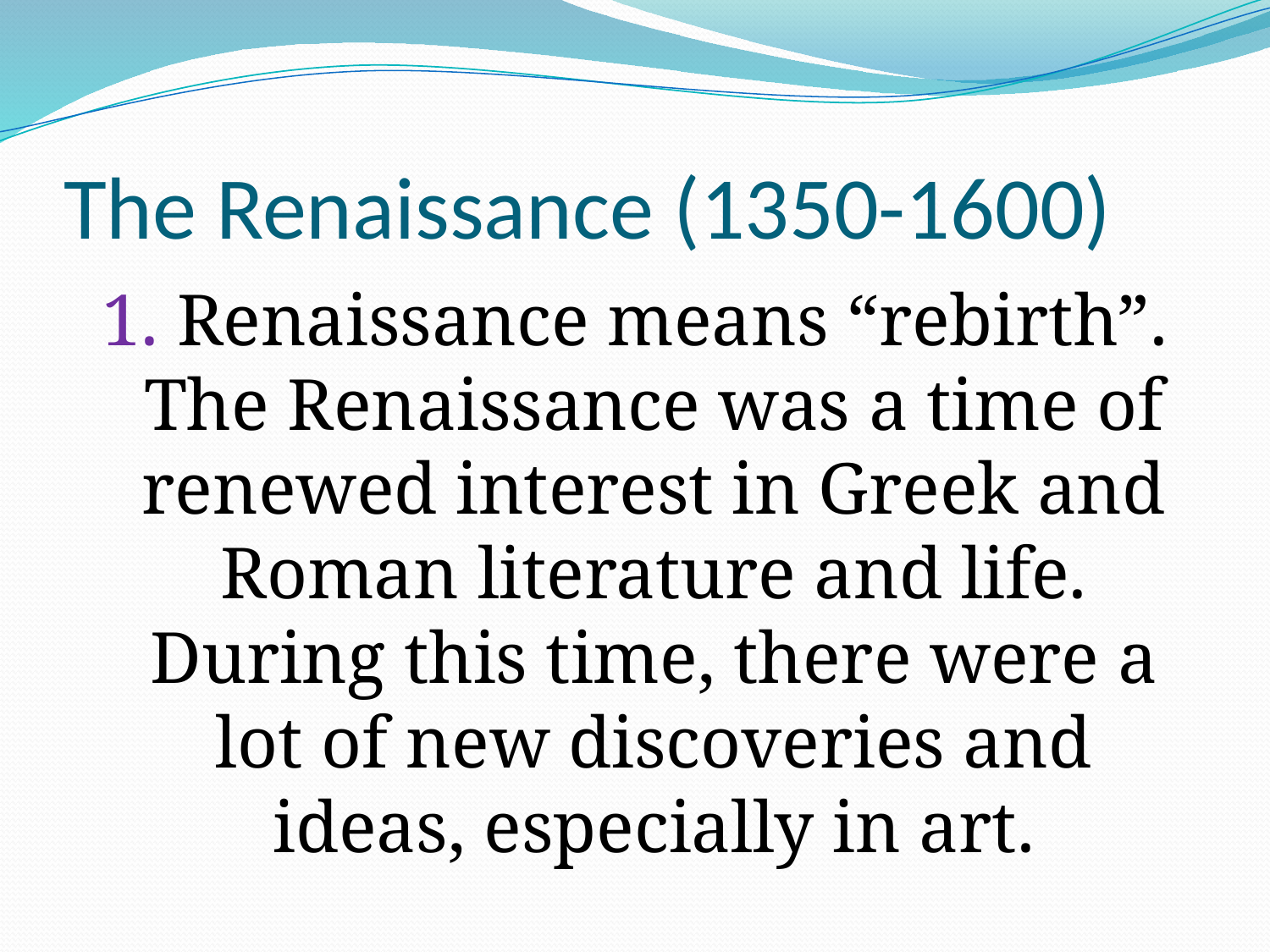

# The Renaissance (1350-1600)
1. Renaissance means “rebirth”. The Renaissance was a time of renewed interest in Greek and Roman literature and life. During this time, there were a lot of new discoveries and ideas, especially in art.